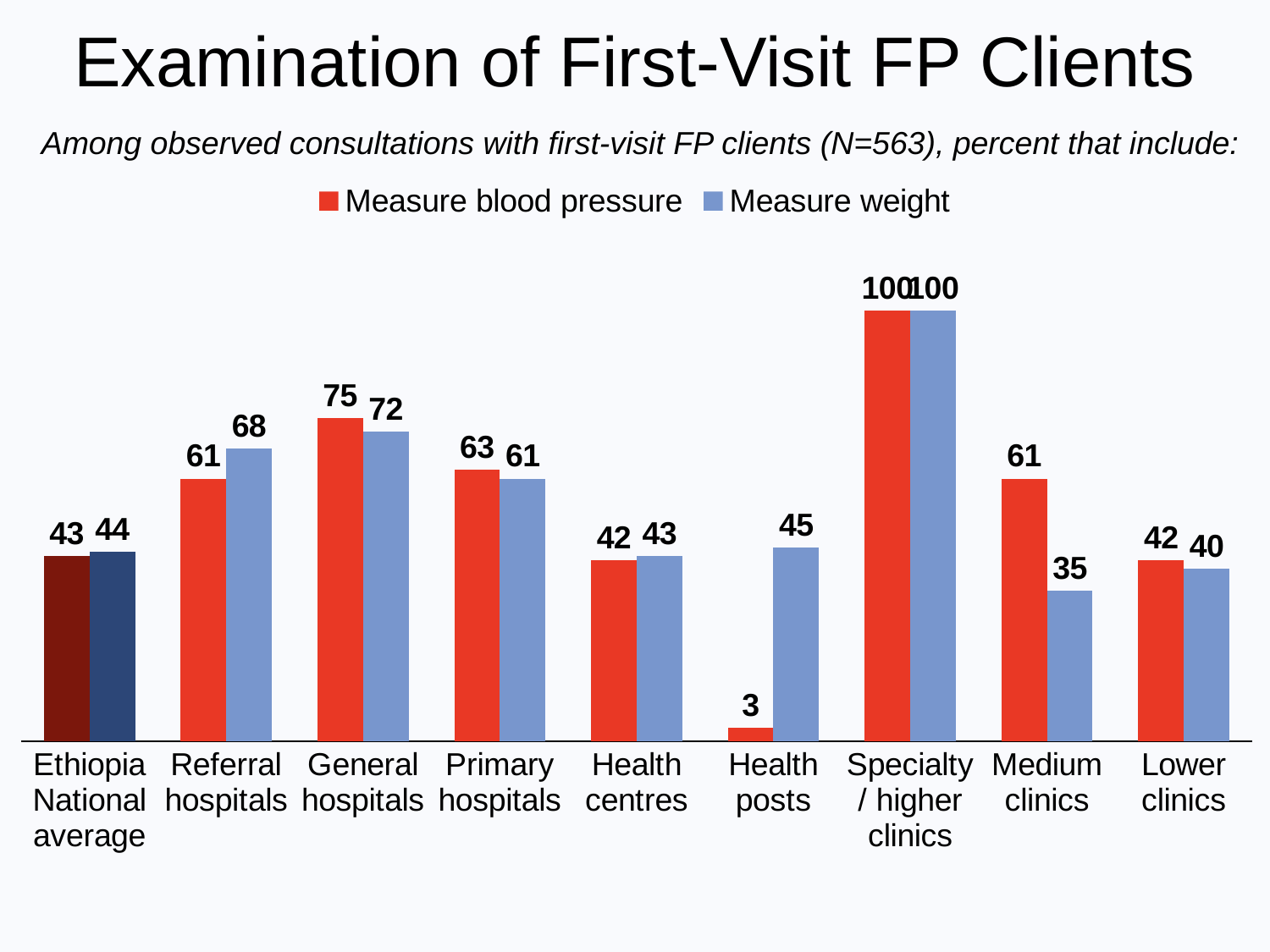

# Examination of First-Visit FP Clients
Among observed consultations with first-visit FP clients (N=563), percent that include:

### Chart

| Category | Measure blood pressure | Measure weight |
|---|---|---|
| Ethiopia National average | 43.0 | 44.0 |
| Referral hospitals | 61.0 | 68.0 |
| General hospitals | 75.0 | 72.0 |
| Primary hospitals | 63.0 | 61.0 |
| Health centres | 42.0 | 43.0 |
| Health posts | 3.0 | 45.0 |
| Specialty/ higher clinics | 100.0 | 100.0 |
| Medium clinics | 61.0 | 35.0 |
| Lower clinics | 42.0 | 40.0 |